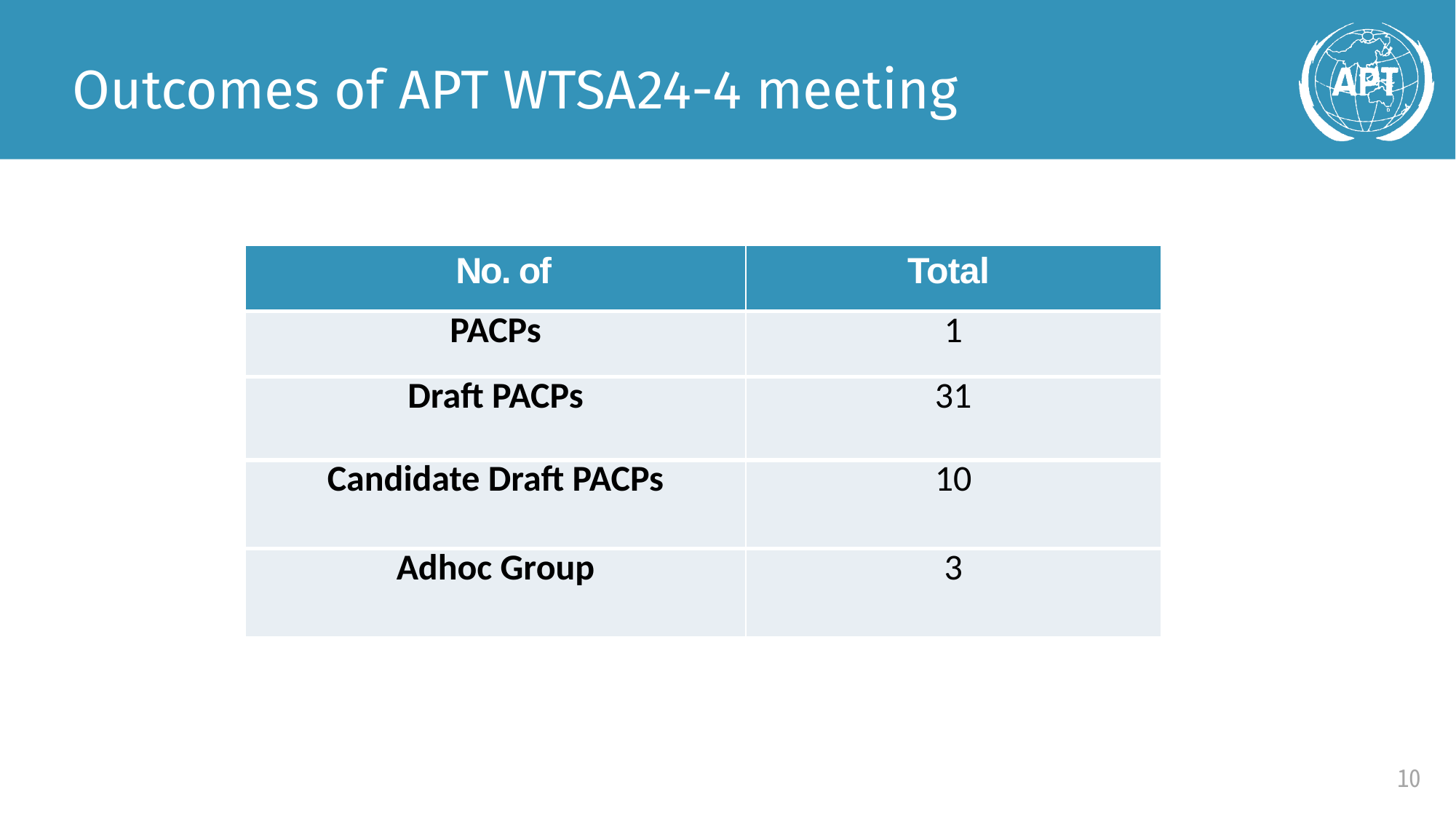

# Outcomes of APT WTSA24-4 meeting
| No. of | Total |
| --- | --- |
| PACPs | 1 |
| Draft PACPs | 31 |
| Candidate Draft PACPs | 10 |
| Adhoc Group | 3 |
10